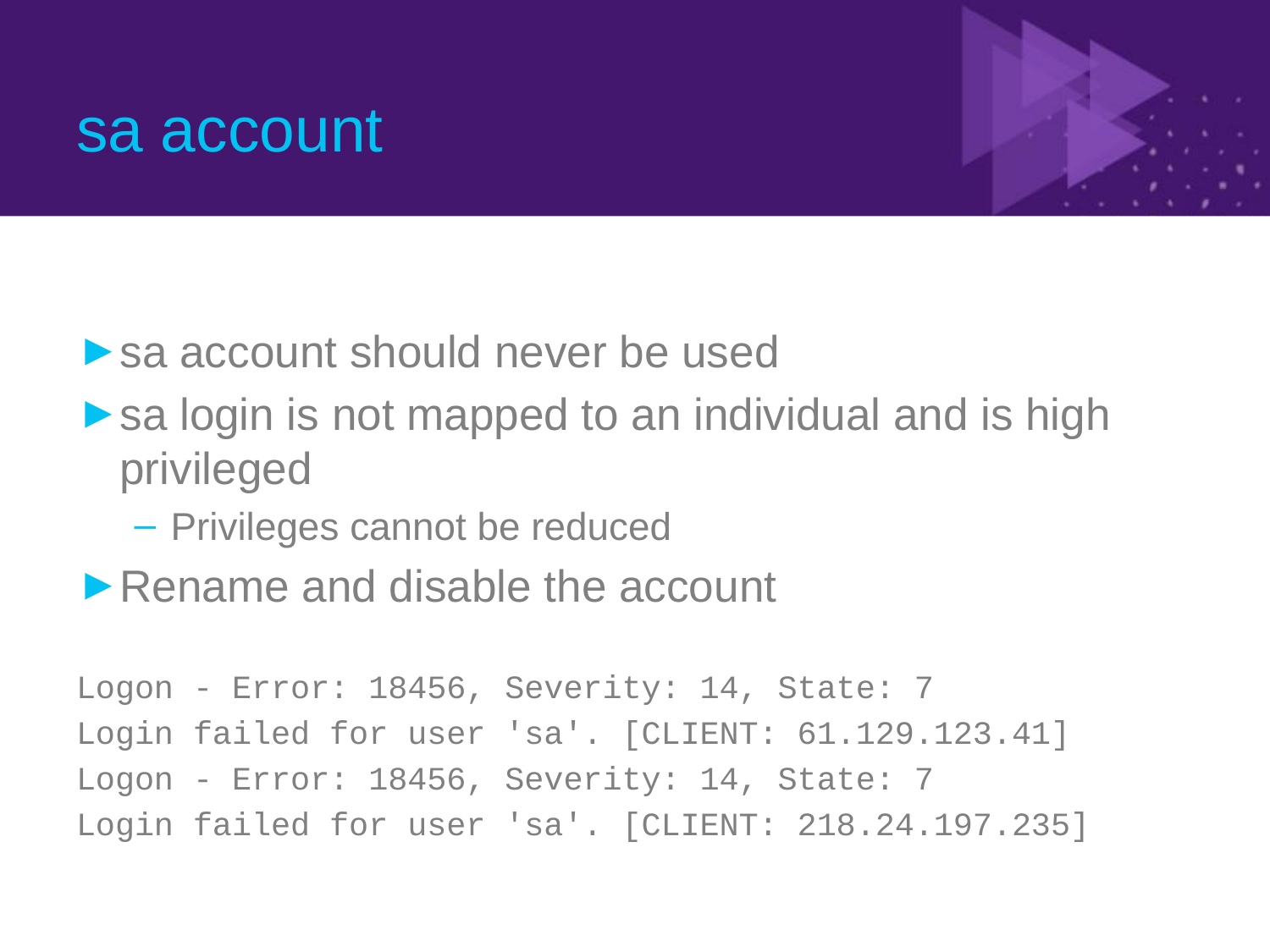

# sa account
sa account should never be used
sa login is not mapped to an individual and is high privileged
Privileges cannot be reduced
Rename and disable the account

Logon - Error: 18456, Severity: 14, State: 7
Login failed for user 'sa'. [CLIENT: 61.129.123.41]
Logon - Error: 18456, Severity: 14, State: 7
Login failed for user 'sa'. [CLIENT: 218.24.197.235]